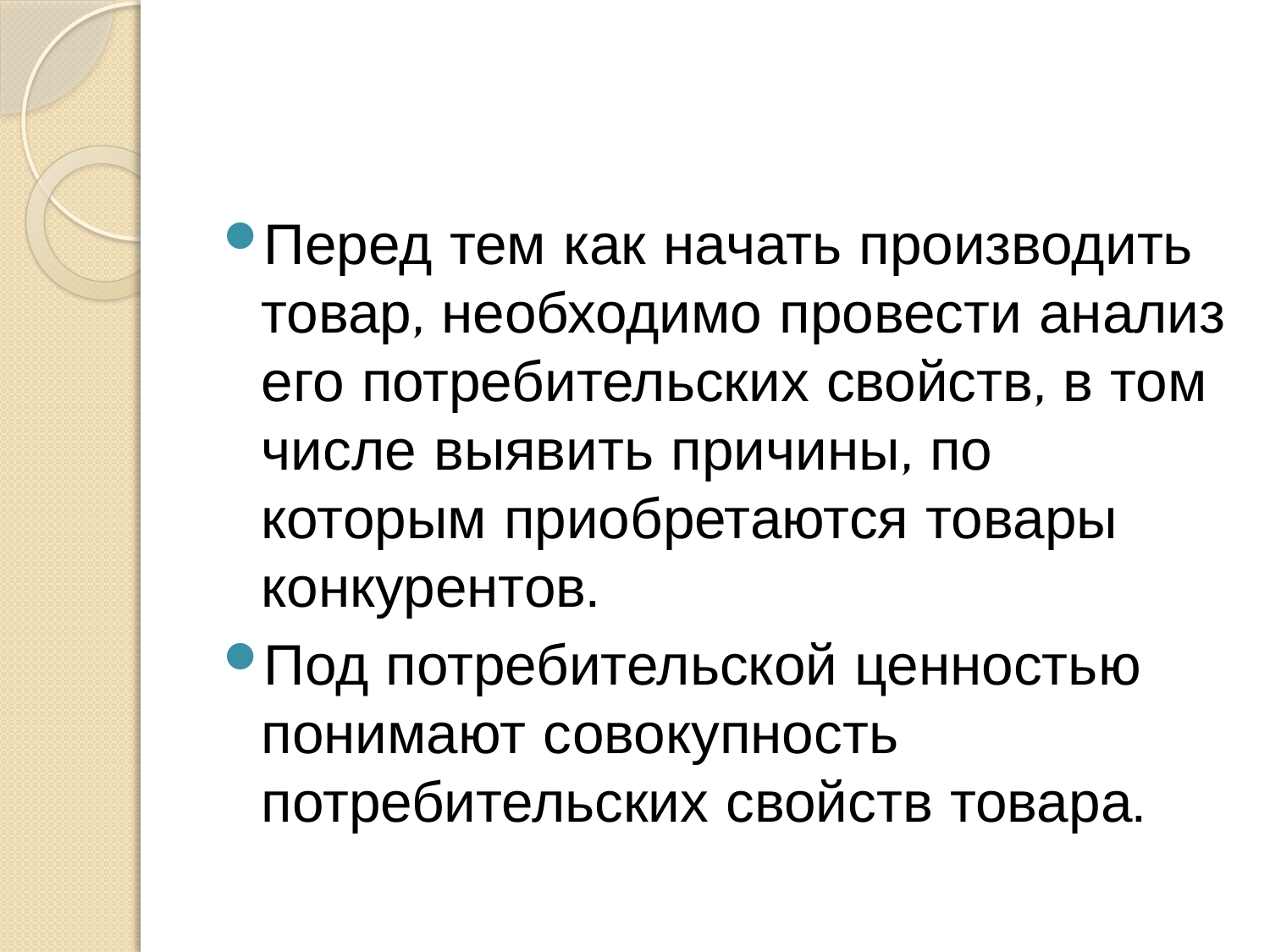

#
Перед тем как начать производить товар, необходимо провести анализ его потребительских свойств, в том числе выявить причины, по которым приобретаются товары конкурентов.
Под потребительской ценностью понимают совокупность потребительских свойств товара.